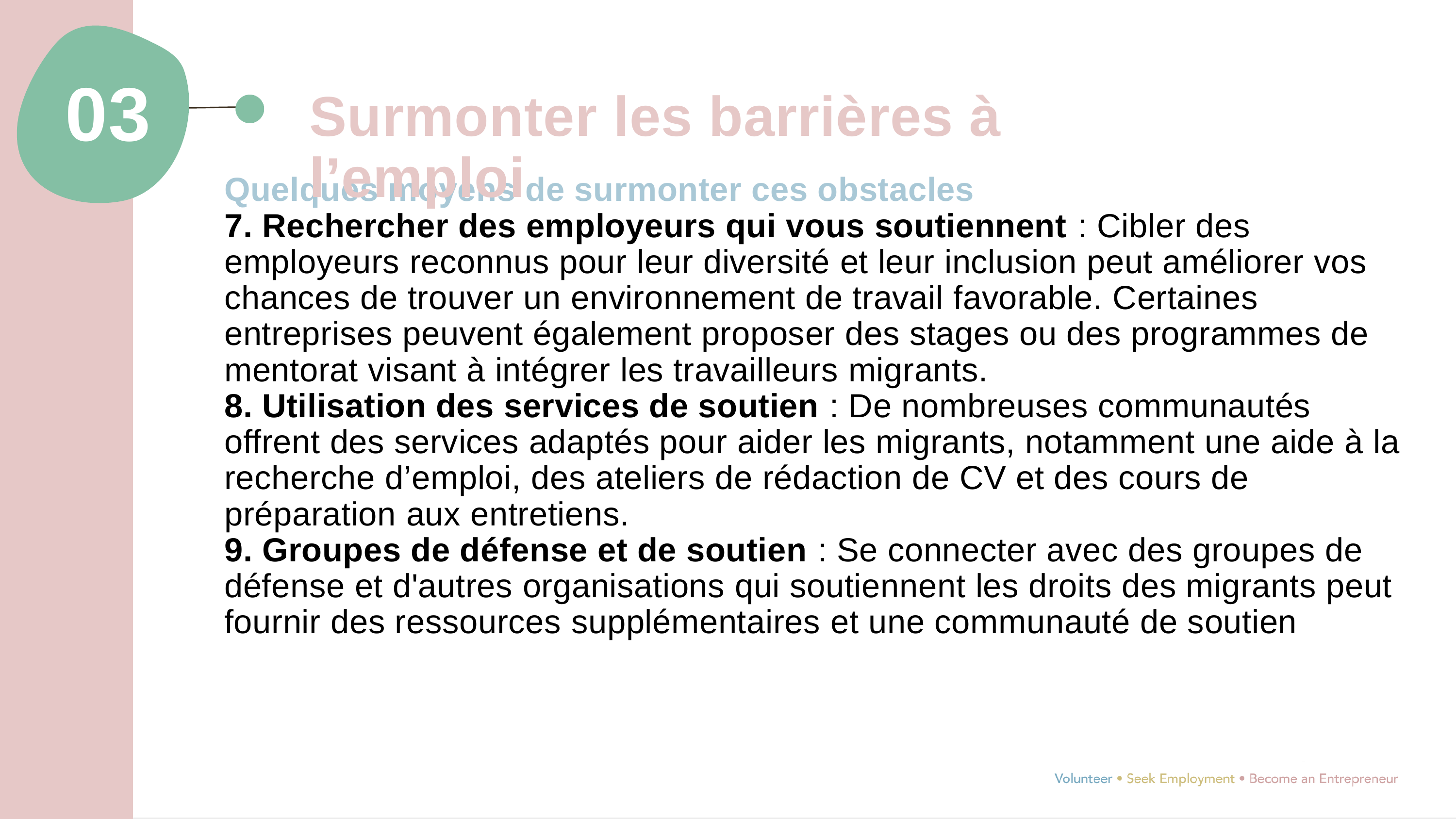

03
Surmonter les barrières à l’emploi

Quelques moyens de surmonter ces obstacles
7. Rechercher des employeurs qui vous soutiennent : Cibler des employeurs reconnus pour leur diversité et leur inclusion peut améliorer vos chances de trouver un environnement de travail favorable. Certaines entreprises peuvent également proposer des stages ou des programmes de mentorat visant à intégrer les travailleurs migrants.
8. Utilisation des services de soutien : De nombreuses communautés offrent des services adaptés pour aider les migrants, notamment une aide à la recherche d’emploi, des ateliers de rédaction de CV et des cours de préparation aux entretiens.
9. Groupes de défense et de soutien : Se connecter avec des groupes de défense et d'autres organisations qui soutiennent les droits des migrants peut fournir des ressources supplémentaires et une communauté de soutien